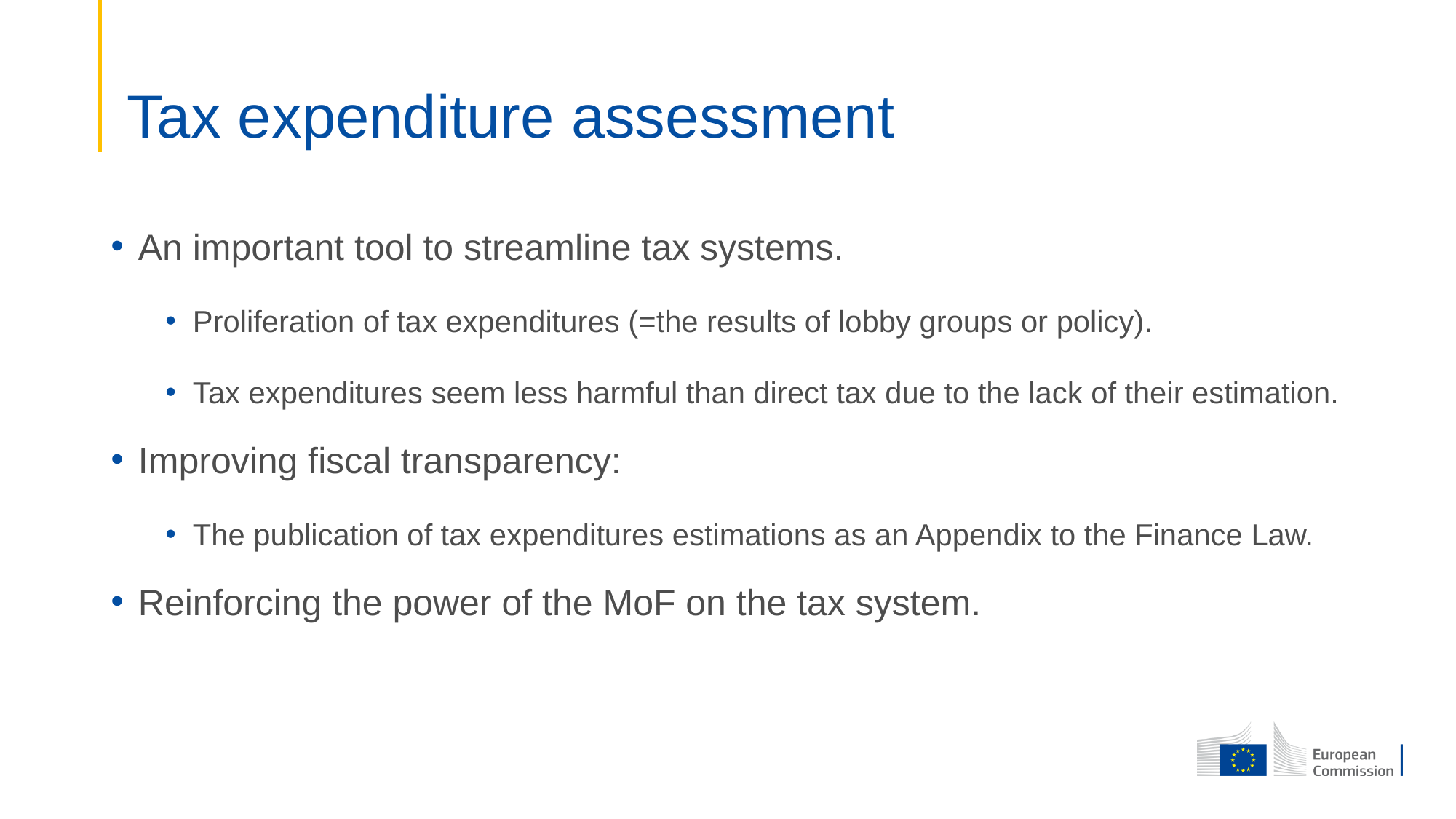

# Tax expenditure assessment
An important tool to streamline tax systems.
Proliferation of tax expenditures (=the results of lobby groups or policy).
Tax expenditures seem less harmful than direct tax due to the lack of their estimation.
Improving fiscal transparency:
The publication of tax expenditures estimations as an Appendix to the Finance Law.
Reinforcing the power of the MoF on the tax system.